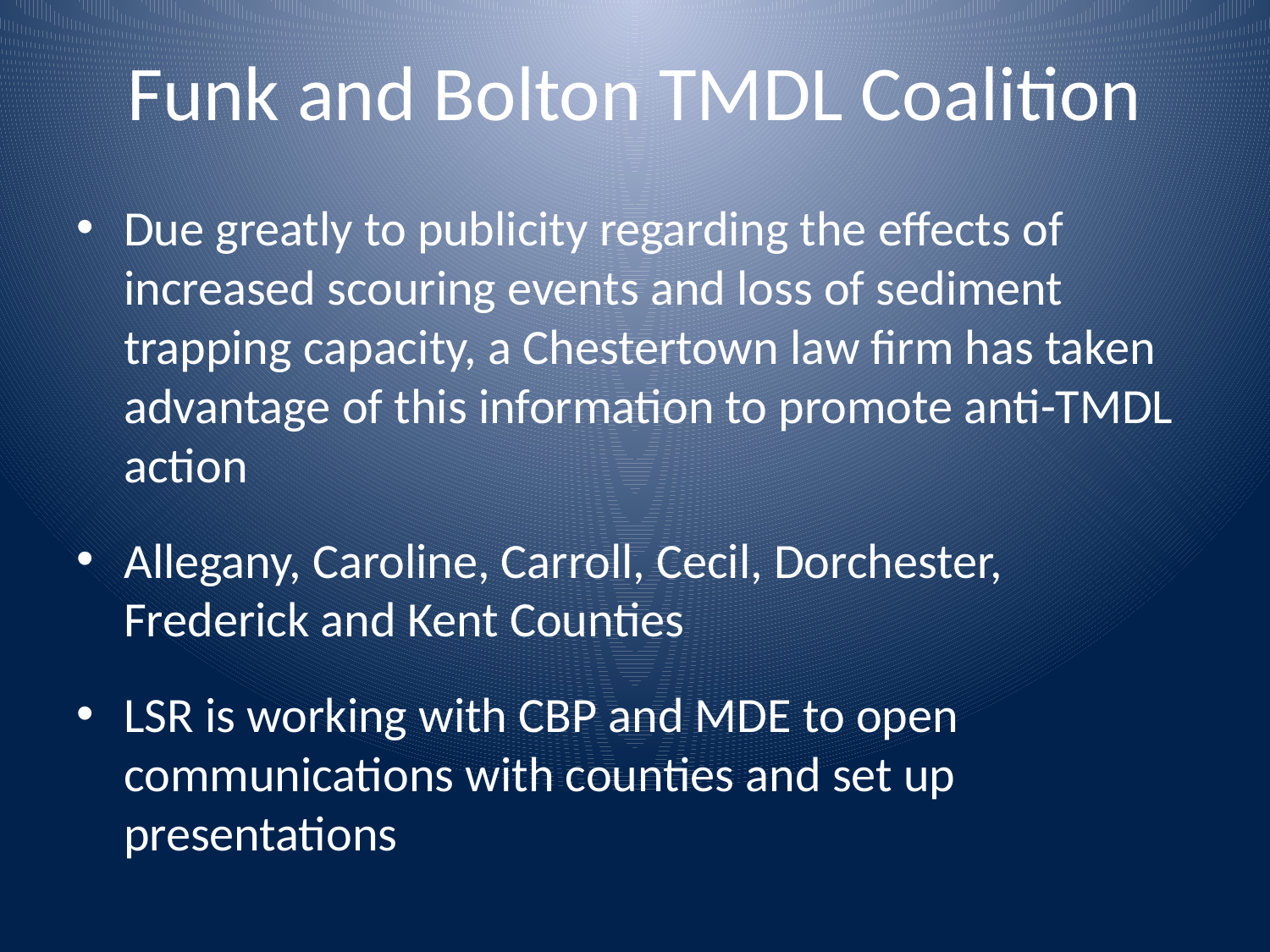

# Funk and Bolton TMDL Coalition
Due greatly to publicity regarding the effects of increased scouring events and loss of sediment trapping capacity, a Chestertown law firm has taken advantage of this information to promote anti-TMDL action

Allegany, Caroline, Carroll, Cecil, Dorchester, Frederick and Kent Counties

LSR is working with CBP and MDE to open communications with counties and set up presentations